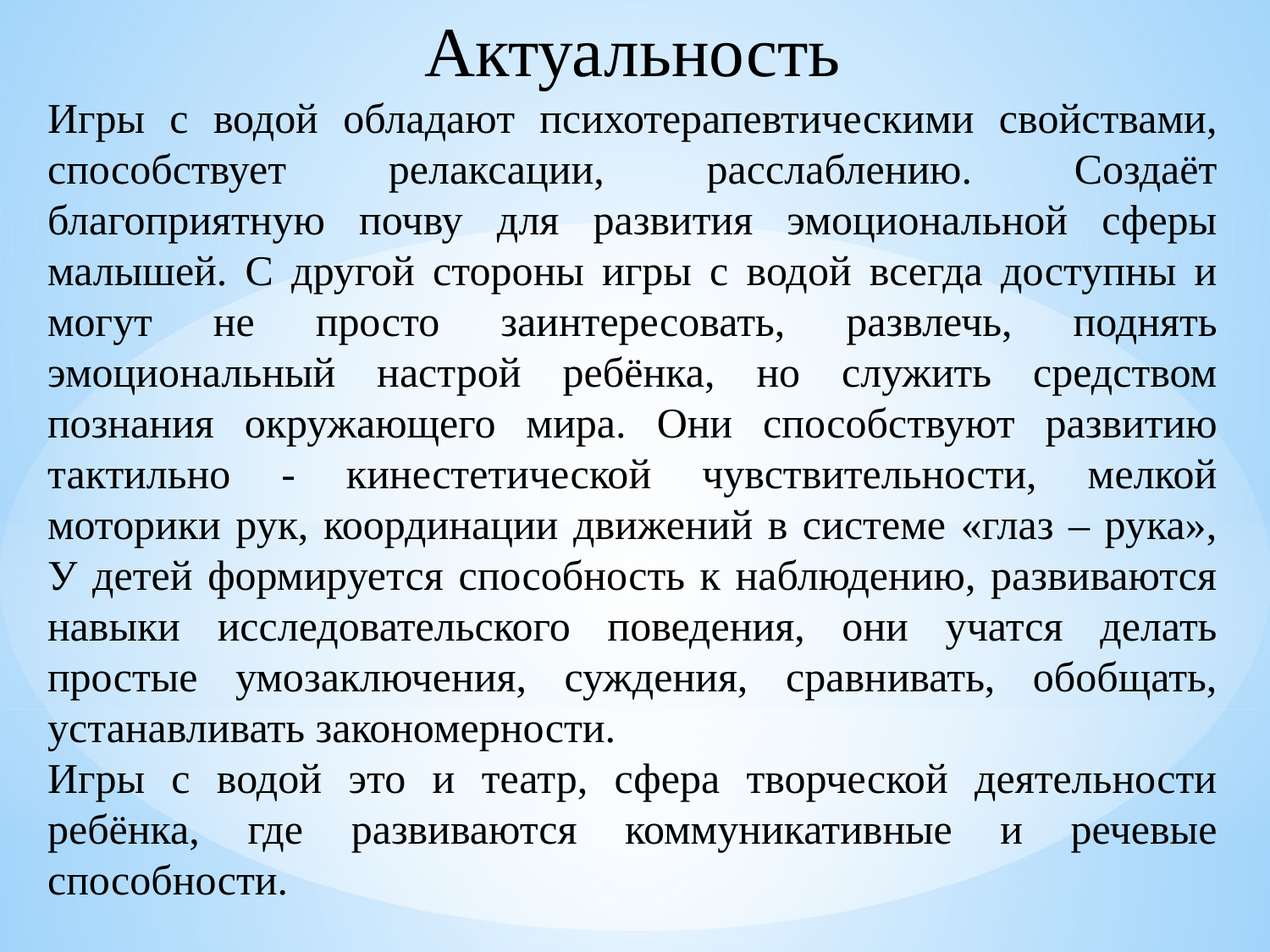

Актуальность
Игры с водой обладают психотерапевтическими свойствами, способствует релаксации, расслаблению. Создаёт благоприятную почву для развития эмоциональной сферы малышей. С другой стороны игры с водой всегда доступны и могут не просто заинтересовать, развлечь, поднять эмоциональный настрой ребёнка, но служить средством познания окружающего мира. Они способствуют развитию тактильно - кинестетической чувствительности, мелкой моторики рук, координации движений в системе «глаз – рука», У детей формируется способность к наблюдению, развиваются навыки исследовательского поведения, они учатся делать простые умозаключения, суждения, сравнивать, обобщать, устанавливать закономерности.
Игры с водой это и театр, сфера творческой деятельности ребёнка, где развиваются коммуникативные и речевые способности.